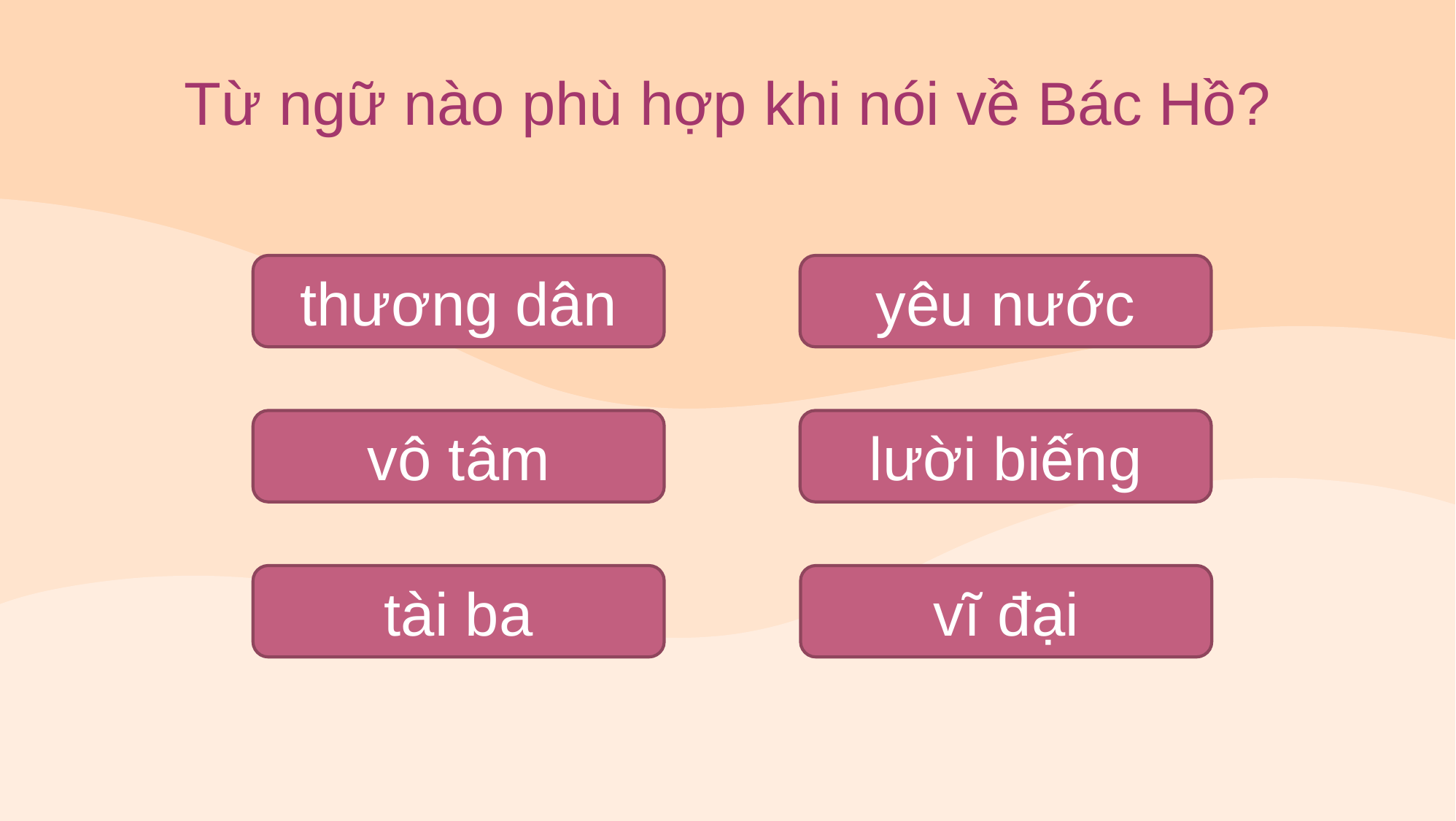

# Từ ngữ nào phù hợp khi nói về Bác Hồ?
thương dân
yêu nước
vô tâm
lười biếng
tài ba
vĩ đại